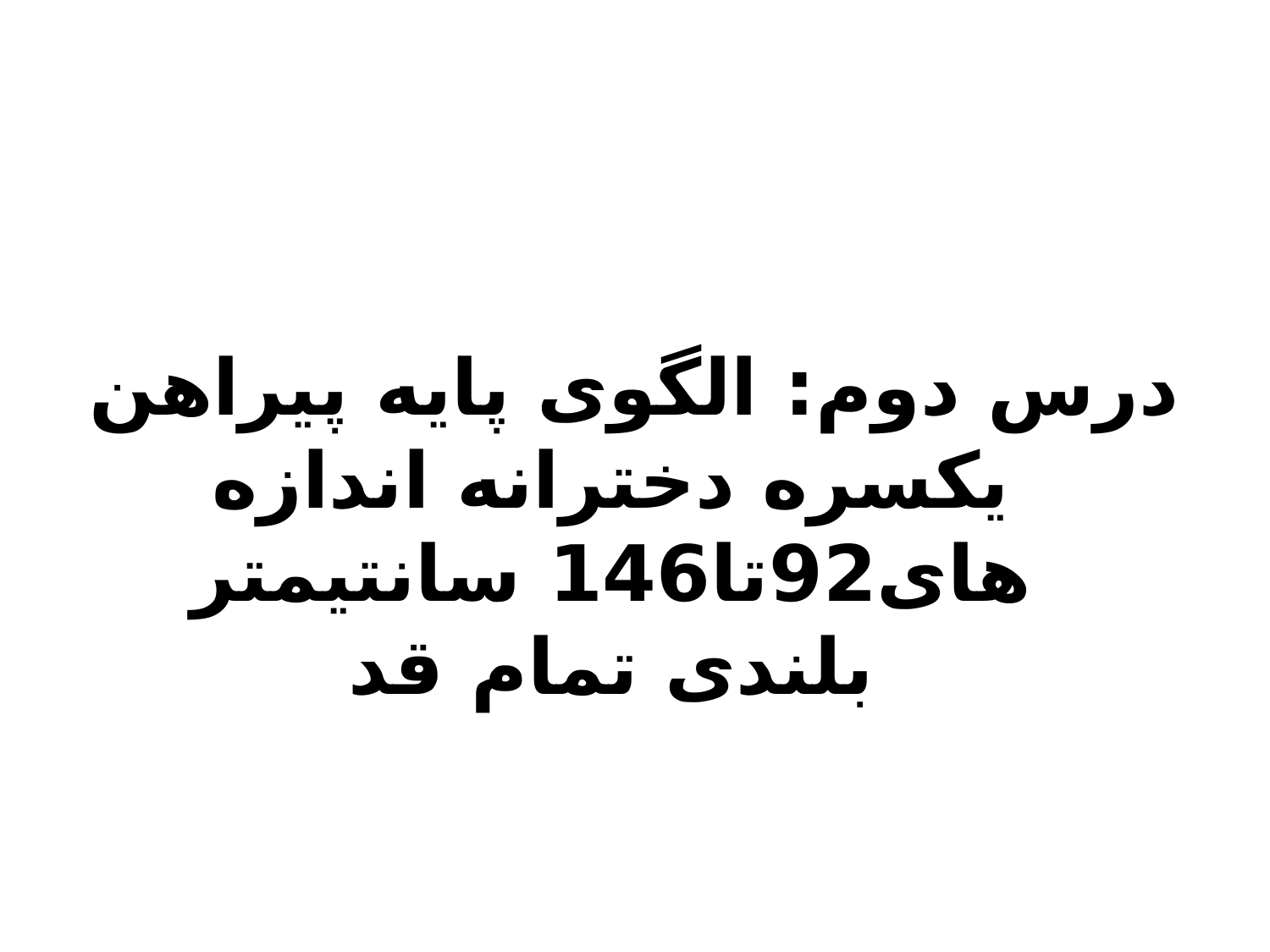

درس دوم: الگوی پایه پیراهن یکسره دخترانه اندازه های92تا146 سانتیمتر بلندی تمام قد